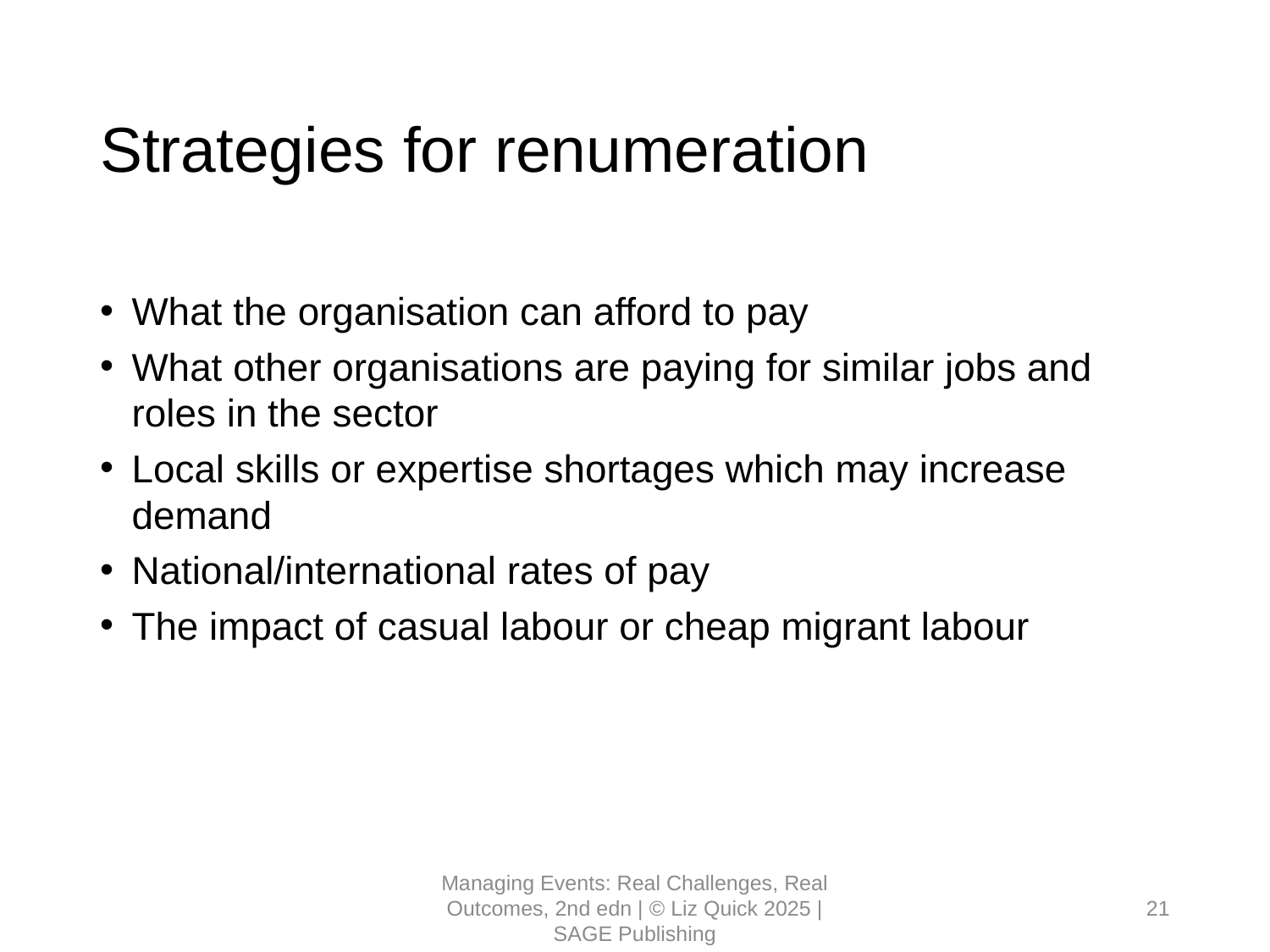

# Strategies for renumeration
What the organisation can afford to pay
What other organisations are paying for similar jobs and roles in the sector
Local skills or expertise shortages which may increase demand
National/international rates of pay
The impact of casual labour or cheap migrant labour
Managing Events: Real Challenges, Real Outcomes, 2nd edn | © Liz Quick 2025 | SAGE Publishing
21